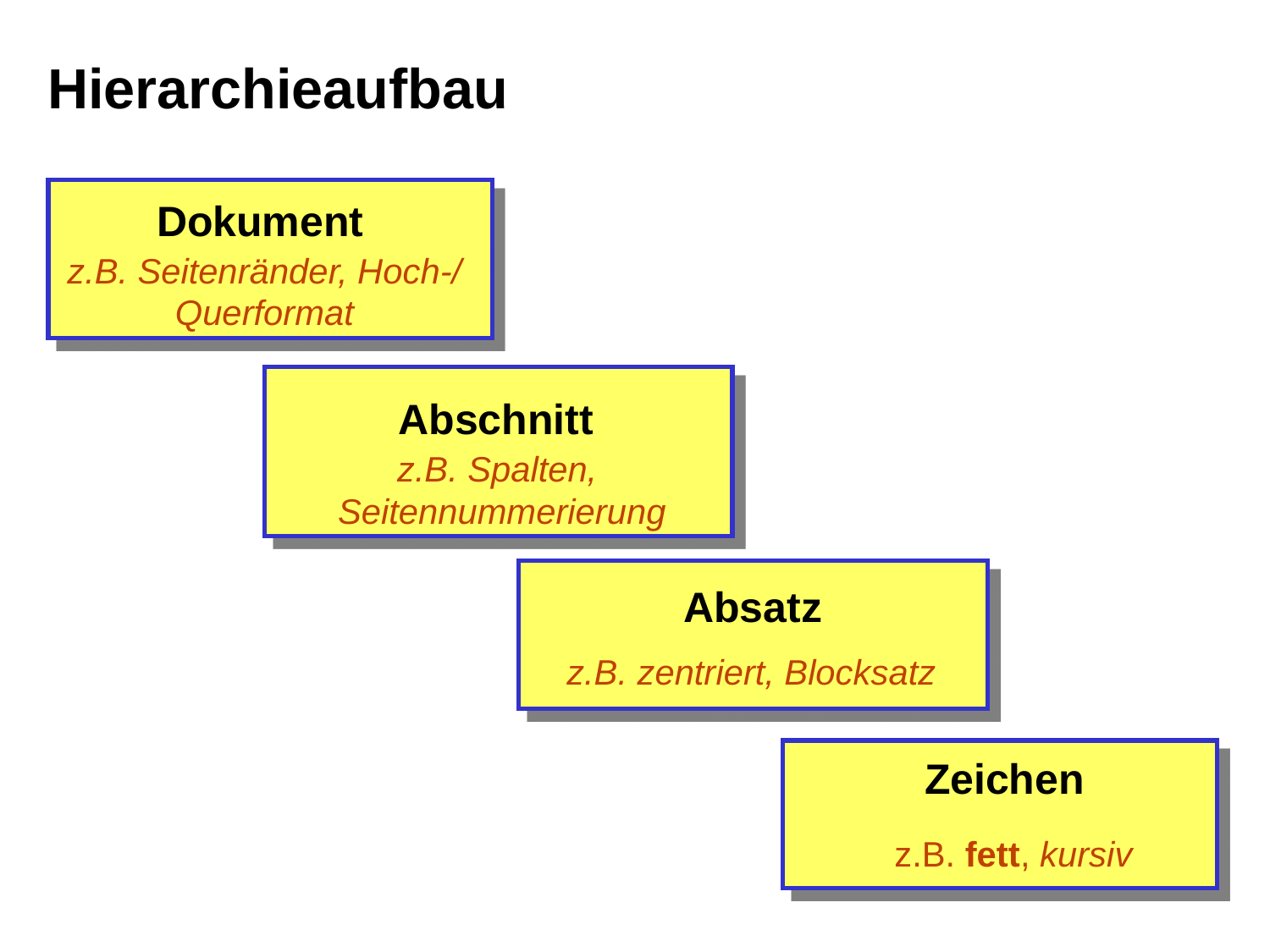

Hierarchieaufbau

Dokument
z.B. Seitenränder, Hoch-/
Querformat

Abschnitt
z.B. Spalten,
Seitennummerierung

Absatz
z.B. zentriert, Blocksatz

Zeichen
z.B. fett, kursiv